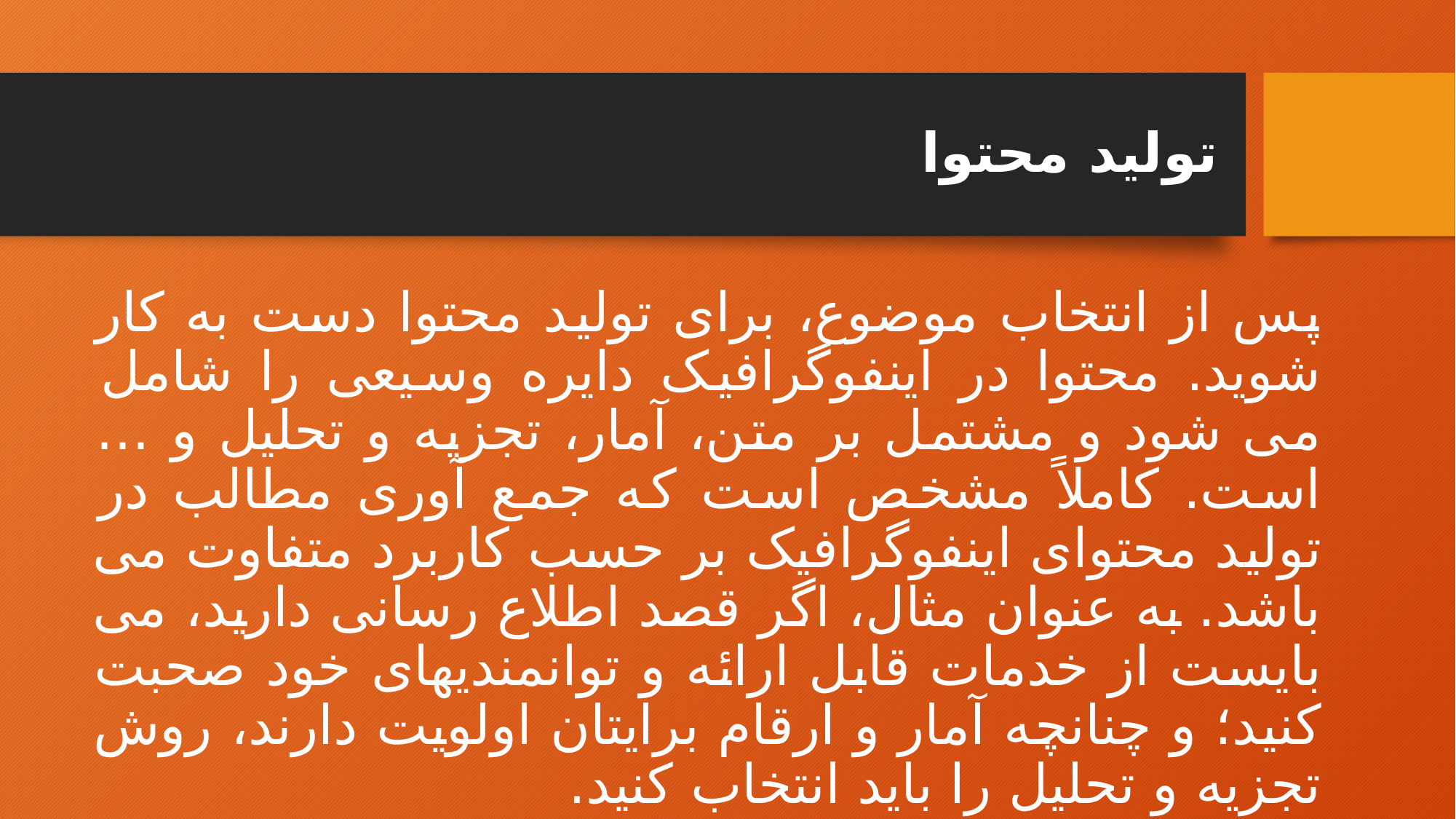

# تولید محتوا

پس از انتخاب موضوع، برای تولید محتوا دست به کار شوید. محتوا در اینفوگرافیک دایره وسیعی را شامل می شود و مشتمل بر متن، آمار، تجزیه و تحلیل و … است. کاملاً مشخص است که جمع آوری مطالب در تولید محتوای اینفوگرافیک بر حسب کاربرد متفاوت می باشد. به عنوان مثال، اگر قصد اطلاع رسانی دارید، می بایست از خدمات قابل ارائه و توانمندیهای خود صحبت کنید؛ و چنانچه آمار و ارقام برایتان اولویت دارند، روش تجزیه و تحلیل را باید انتخاب کنید.